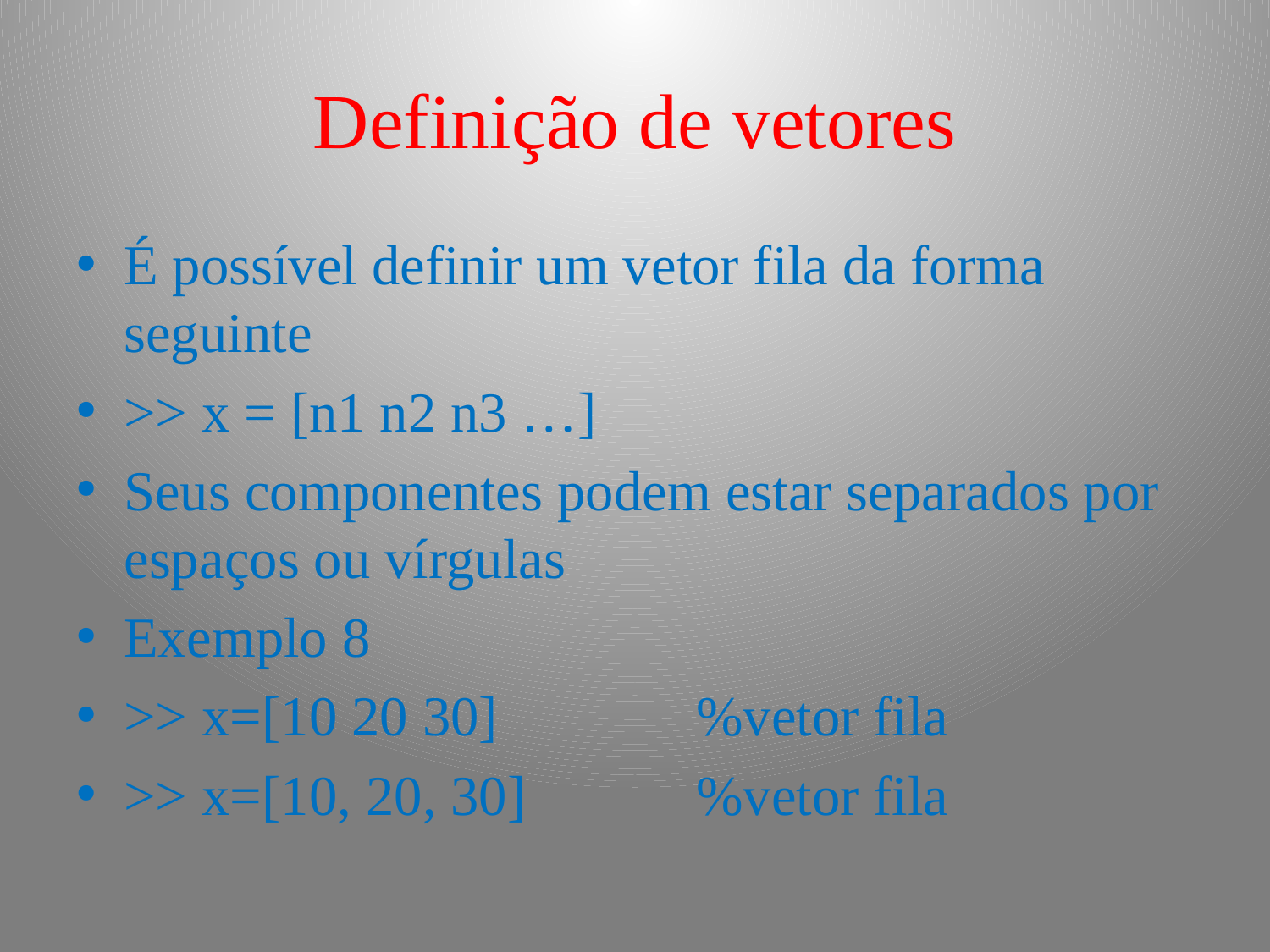

# Definição de vetores
É possível definir um vetor fila da forma seguinte
>> x = [n1 n2 n3 …]
Seus componentes podem estar separados por espaços ou vírgulas
Exemplo 8
>> x=[10 20 30]              %vetor fila
>> x=[10, 20, 30]            %vetor fila